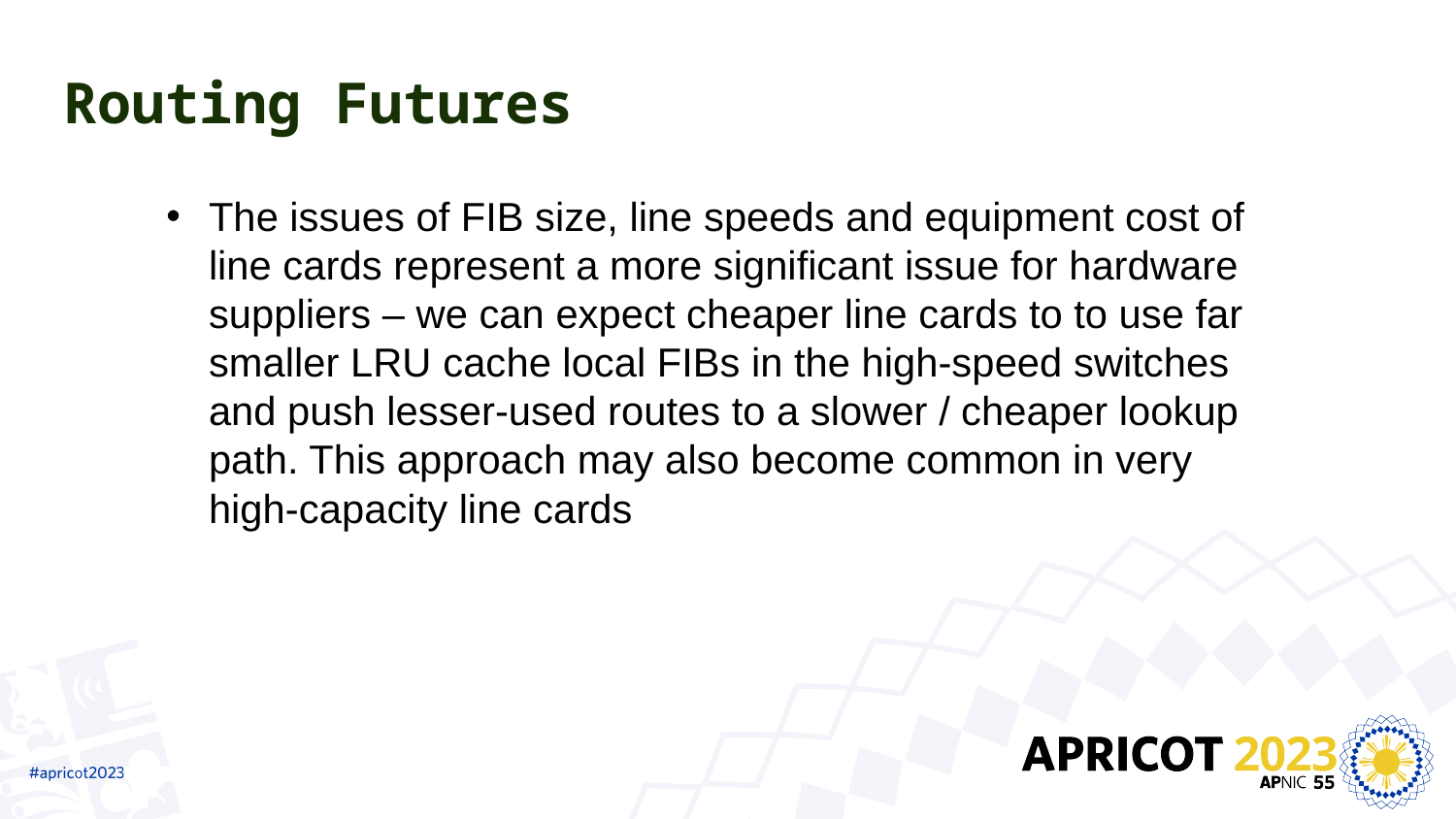

# Routing Futures
The issues of FIB size, line speeds and equipment cost of line cards represent a more significant issue for hardware suppliers – we can expect cheaper line cards to to use far smaller LRU cache local FIBs in the high-speed switches and push lesser-used routes to a slower / cheaper lookup path. This approach may also become common in very high-capacity line cards